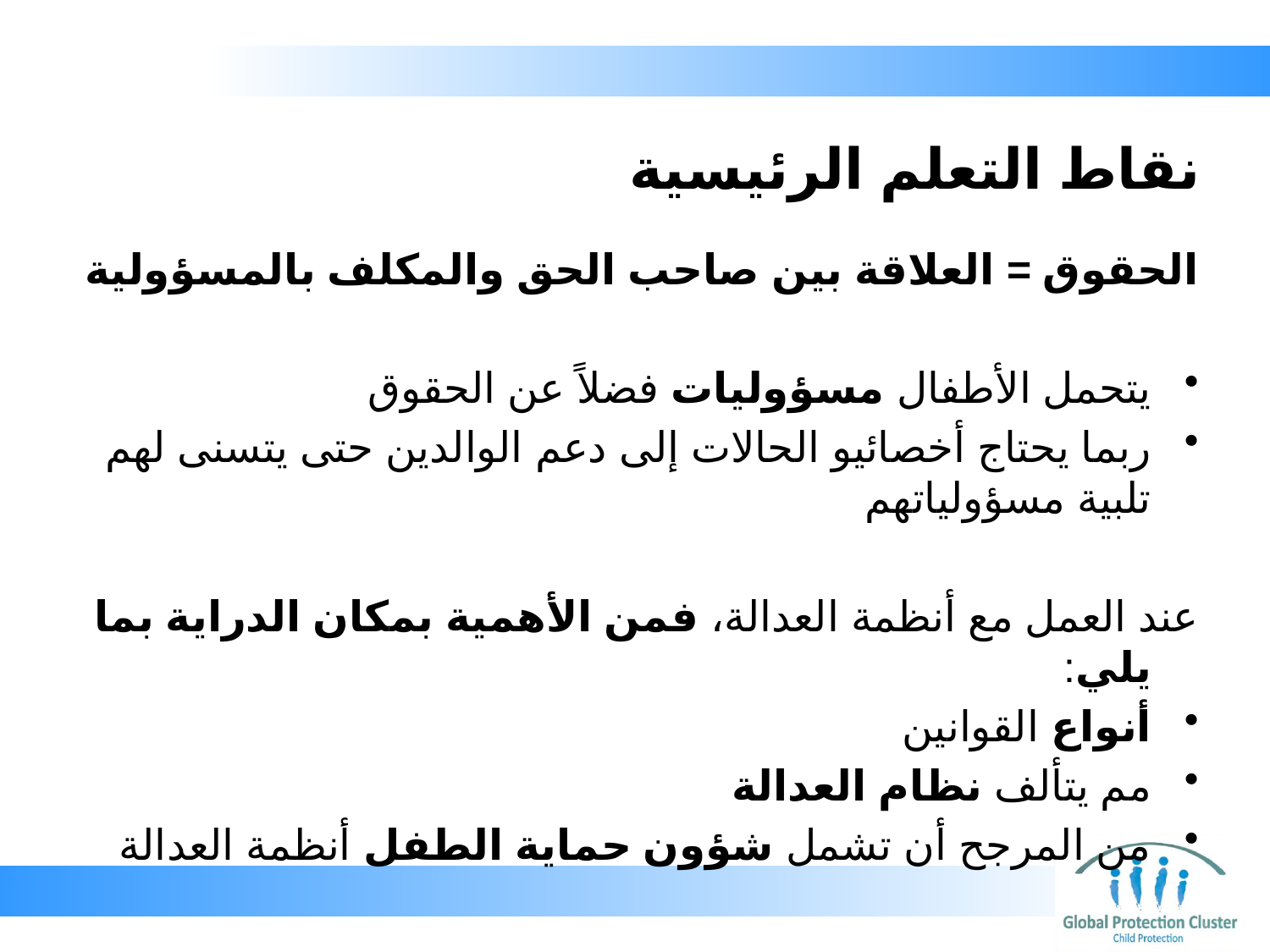

# نقاط التعلم الرئيسية
الحقوق = العلاقة بين صاحب الحق والمكلف بالمسؤولية

يتحمل الأطفال مسؤوليات فضلاً عن الحقوق
ربما يحتاج أخصائيو الحالات إلى دعم الوالدين حتى يتسنى لهم تلبية مسؤولياتهم

عند العمل مع أنظمة العدالة، فمن الأهمية بمكان الدراية بما يلي:
أنواع القوانين
مم يتألف نظام العدالة
من المرجح أن تشمل شؤون حماية الطفل أنظمة العدالة